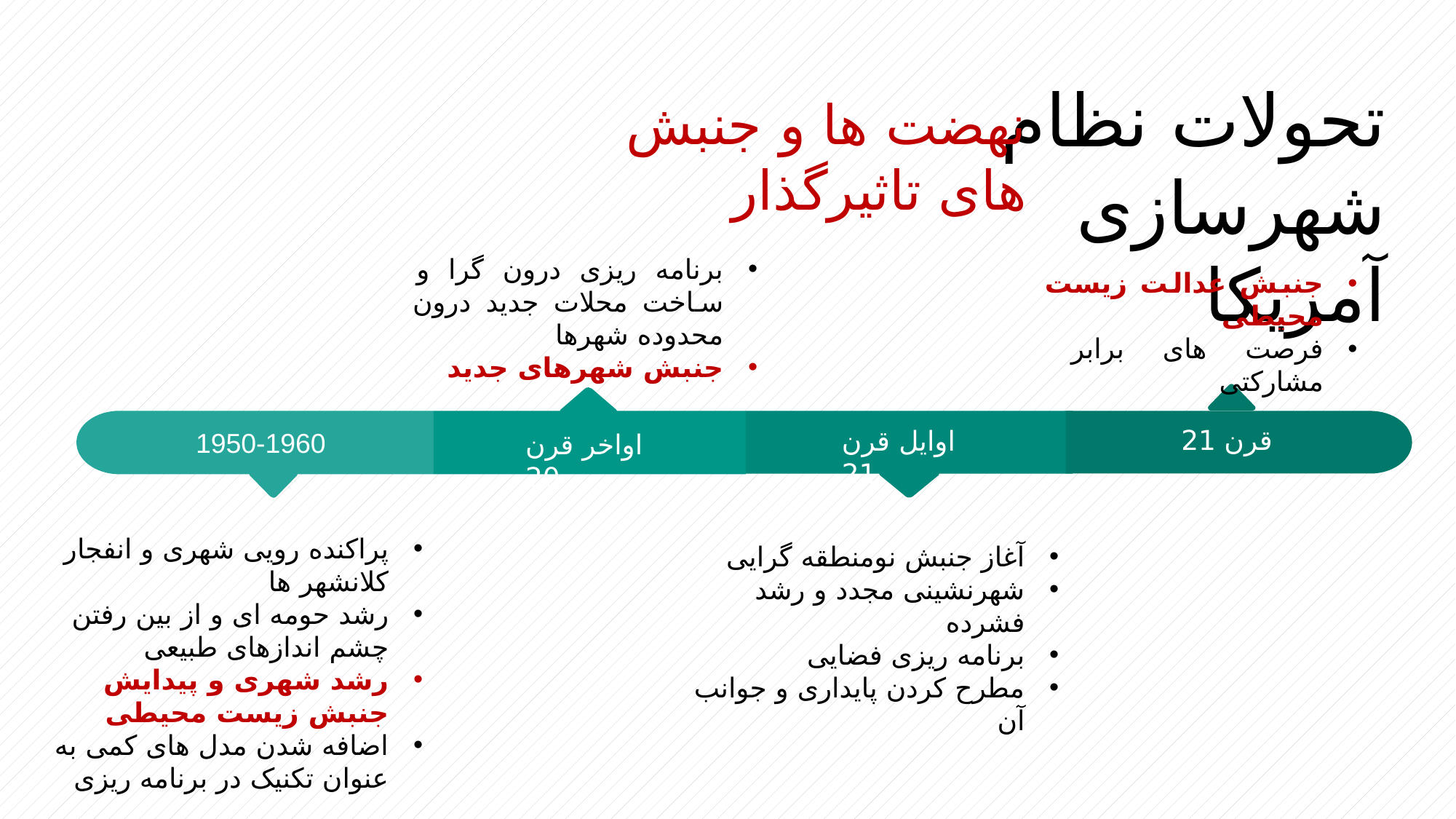

تحولات نظام شهرسازی آمریکا
نهضت ها و جنبش های تاثیرگذار
برنامه ریزی درون گرا و ساخت محلات جدید درون محدوده شهرها
جنبش شهرهای جدید
جنبش عدالت زیست محیطی
فرصت های برابر مشارکتی

قرن 21

اواخر قرن 20

1950-1960

اوایل قرن 21
پراکنده رویی شهری و انفجار کلانشهر ها
رشد حومه ای و از بین رفتن چشم اندازهای طبیعی
رشد شهری و پیدایش جنبش زیست محیطی
اضافه شدن مدل های کمی به عنوان تکنیک در برنامه ریزی

آغاز جنبش نومنطقه گرایی
شهرنشینی مجدد و رشد فشرده
برنامه ریزی فضایی
مطرح کردن پایداری و جوانب آن